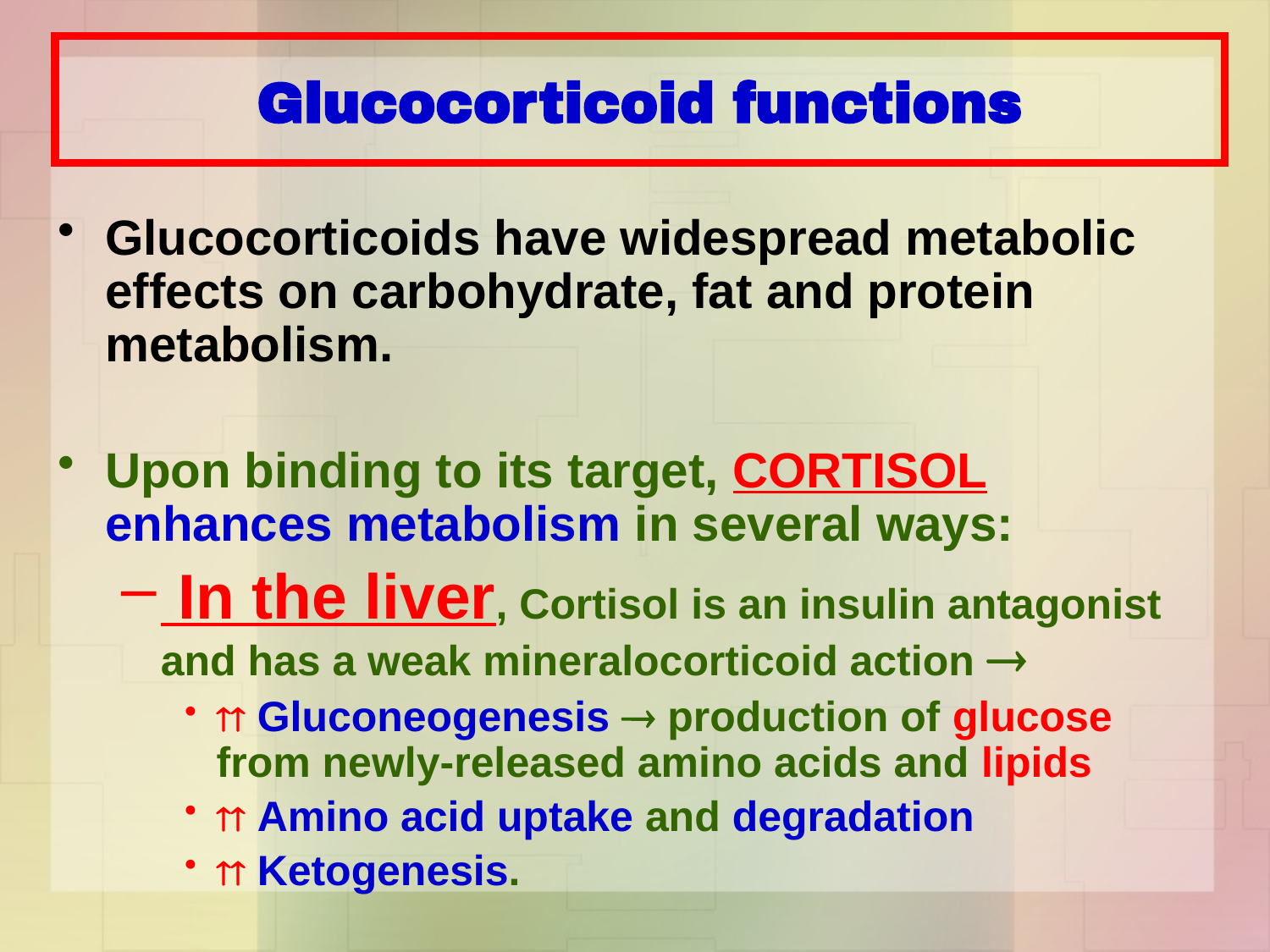

# Glucocorticoid functions
Glucocorticoids have widespread metabolic effects on carbohydrate, fat and protein metabolism.

Upon binding to its target, CORTISOL enhances metabolism in several ways:
 In the liver, Cortisol is an insulin antagonist and has a weak mineralocorticoid action →
↑↑ Gluconeogenesis → production of glucose from newly-released amino acids and lipids
↑↑ Amino acid uptake and degradation
↑↑ Ketogenesis.